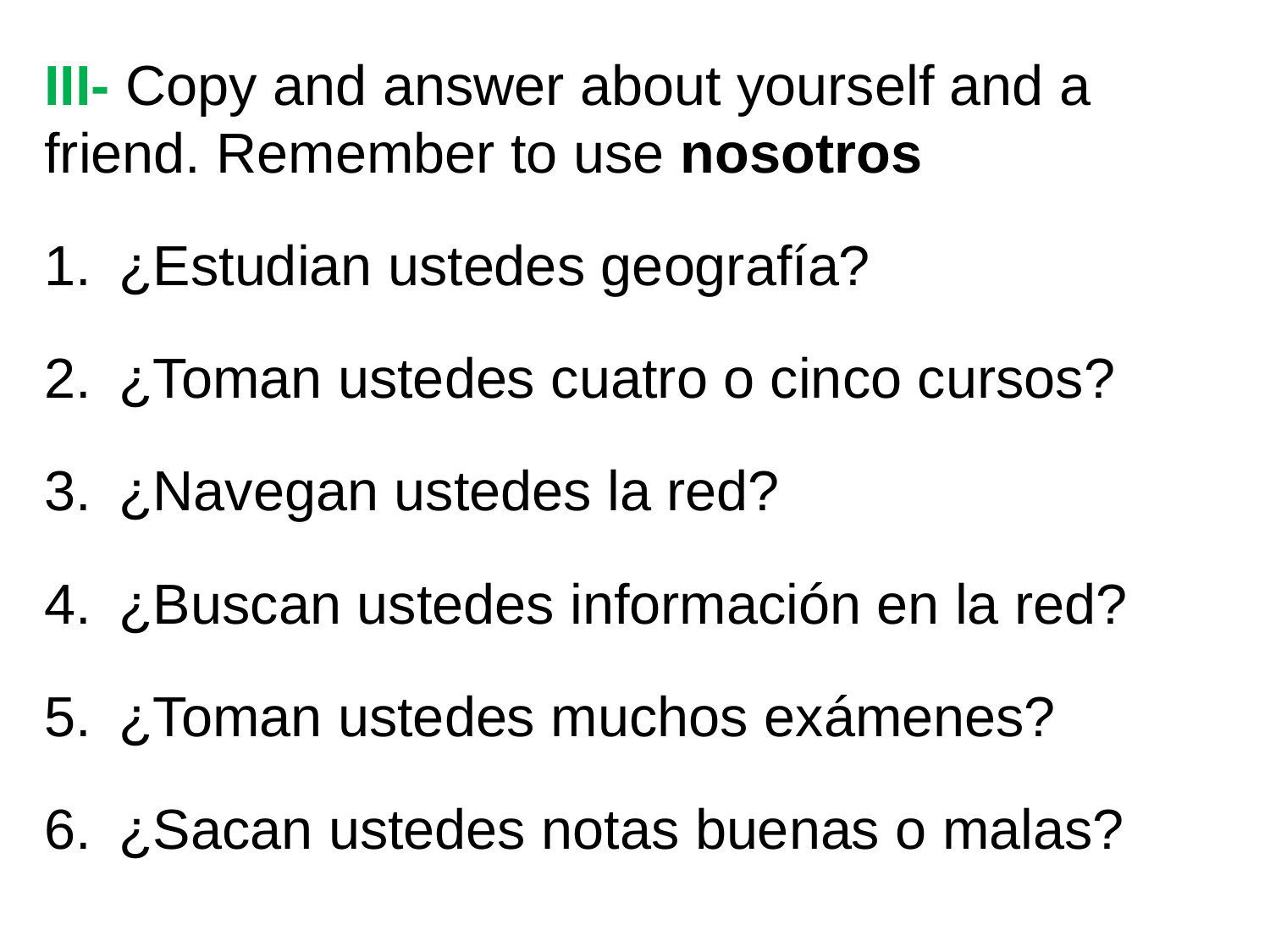

III- Copy and answer about yourself and a friend. Remember to use nosotros
¿Estudian ustedes geografía?
¿Toman ustedes cuatro o cinco cursos?
¿Navegan ustedes la red?
¿Buscan ustedes información en la red?
¿Toman ustedes muchos exámenes?
¿Sacan ustedes notas buenas o malas?